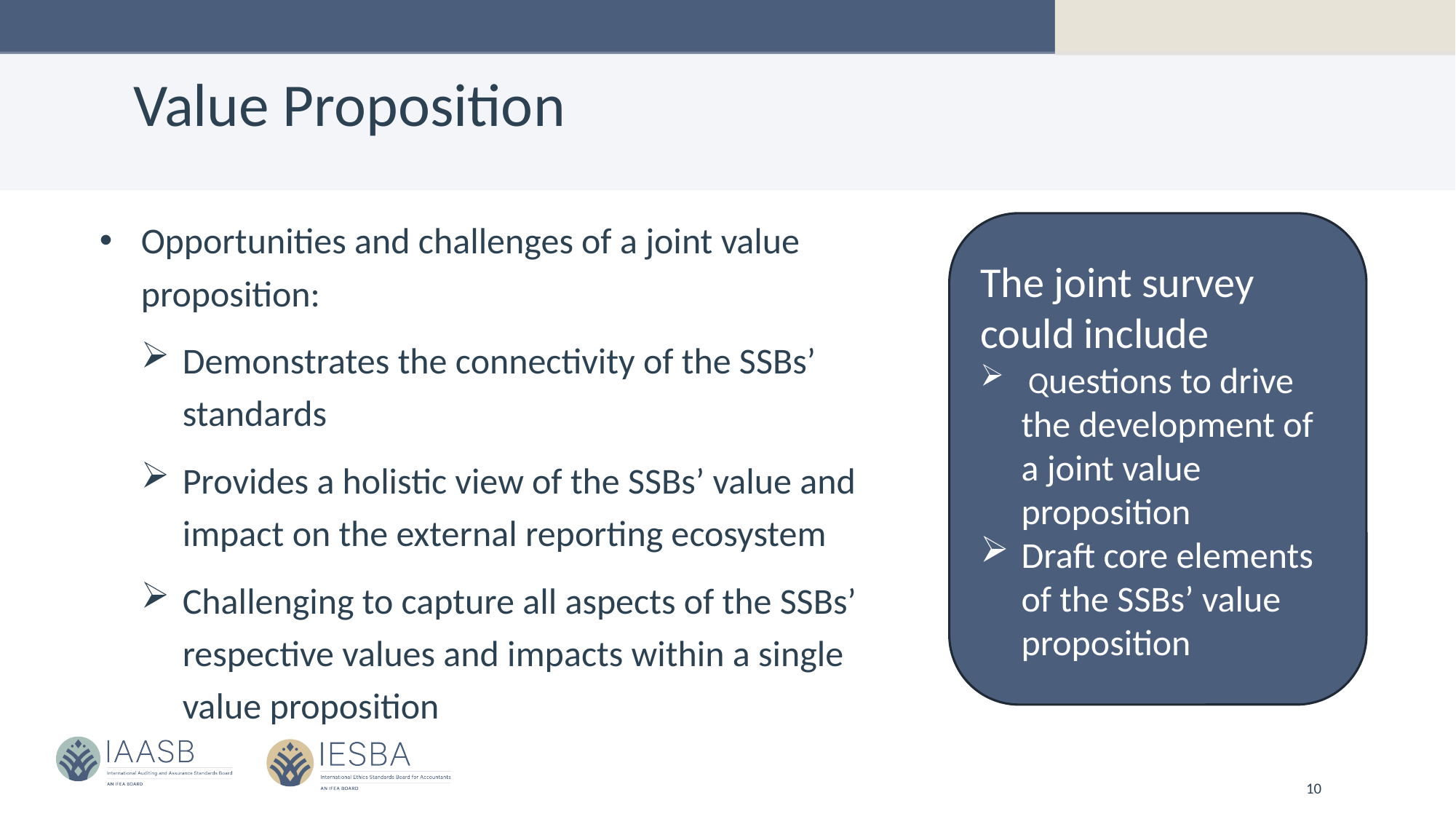

# Value Proposition
Opportunities and challenges of a joint value proposition:
Demonstrates the connectivity of the SSBs’ standards
Provides a holistic view of the SSBs’ value and impact on the external reporting ecosystem
Challenging to capture all aspects of the SSBs’ respective values and impacts within a single value proposition

The joint survey could include
 Questions to drive the development of a joint value proposition
Draft core elements of the SSBs’ value proposition
10